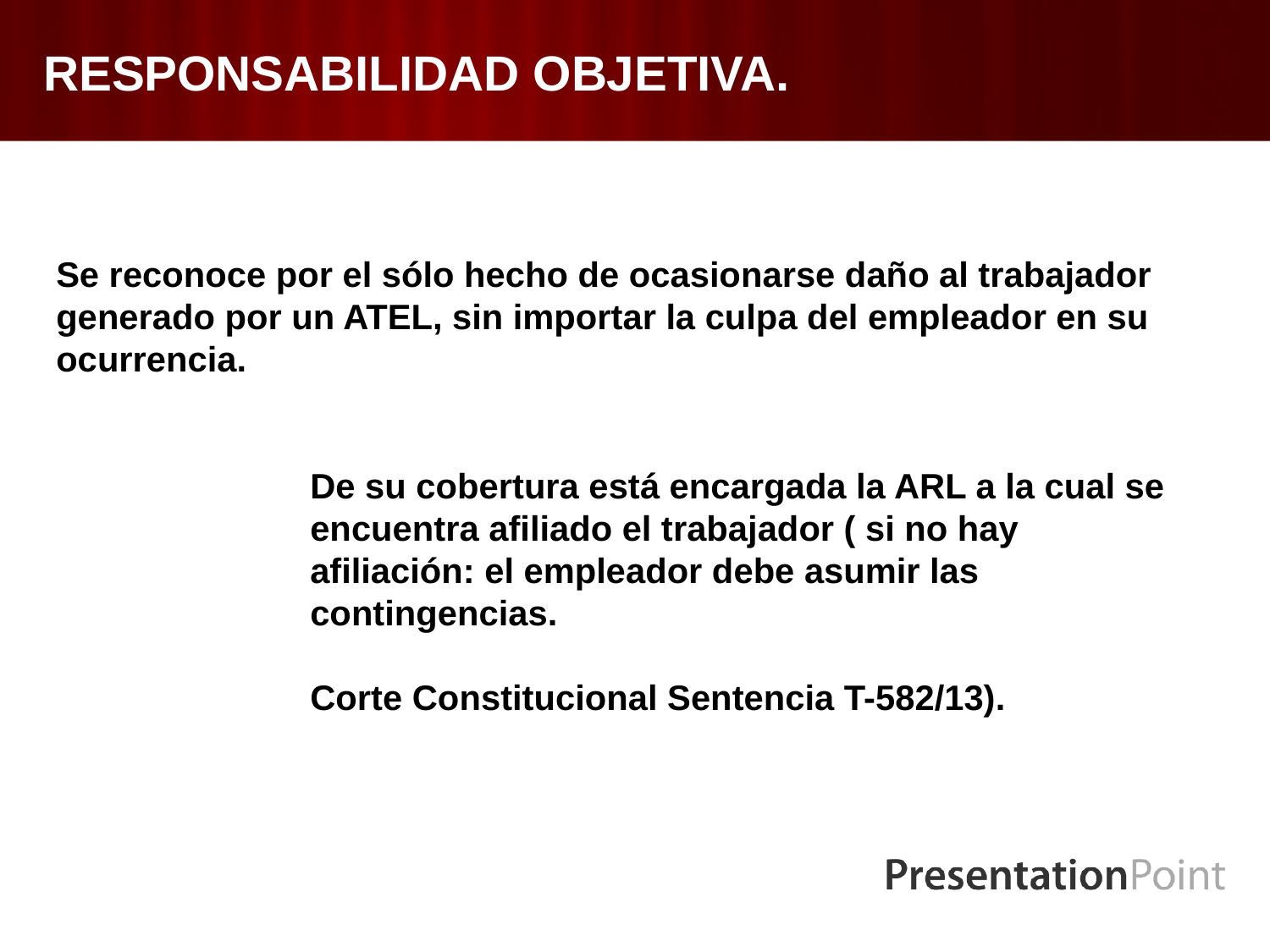

# RESPONSABILIDAD OBJETIVA.
Se reconoce por el sólo hecho de ocasionarse daño al trabajador generado por un ATEL, sin importar la culpa del empleador en su ocurrencia.

		De su cobertura está encargada la ARL a la cual se 		encuentra afiliado el trabajador ( si no hay 			afiliación: el empleador debe asumir las 			contingencias.

		Corte Constitucional Sentencia T-582/13).